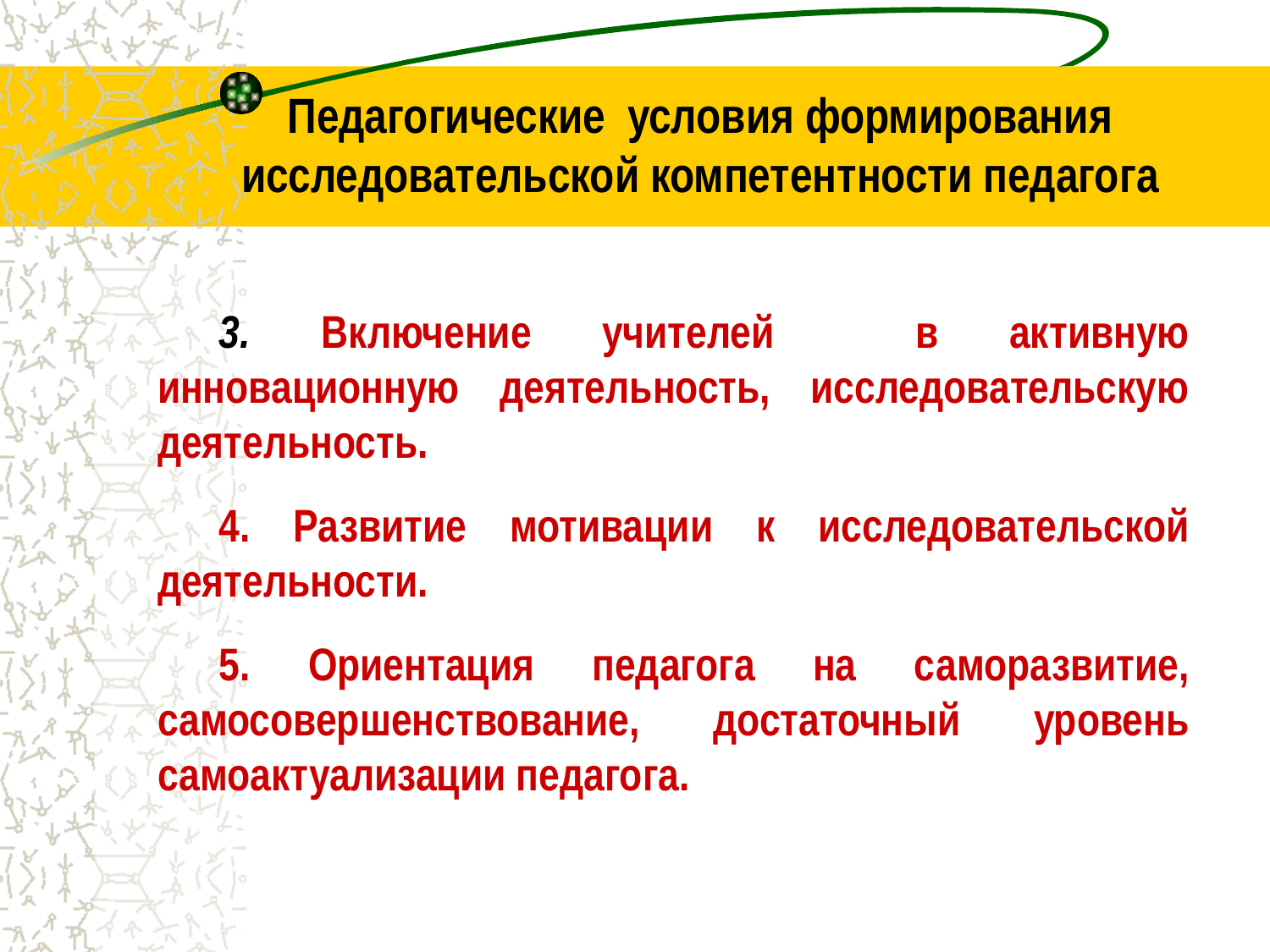

# Педагогические  условия формирования исследовательской компетентности педагога
3. Включение учителей  в активную инновационную деятельность, исследовательскую деятельность.

4. Развитие мотивации к исследовательской деятельности.

5. Ориентация педагога на саморазвитие, самосовершенствование, достаточный уровень самоактуализации педагога.